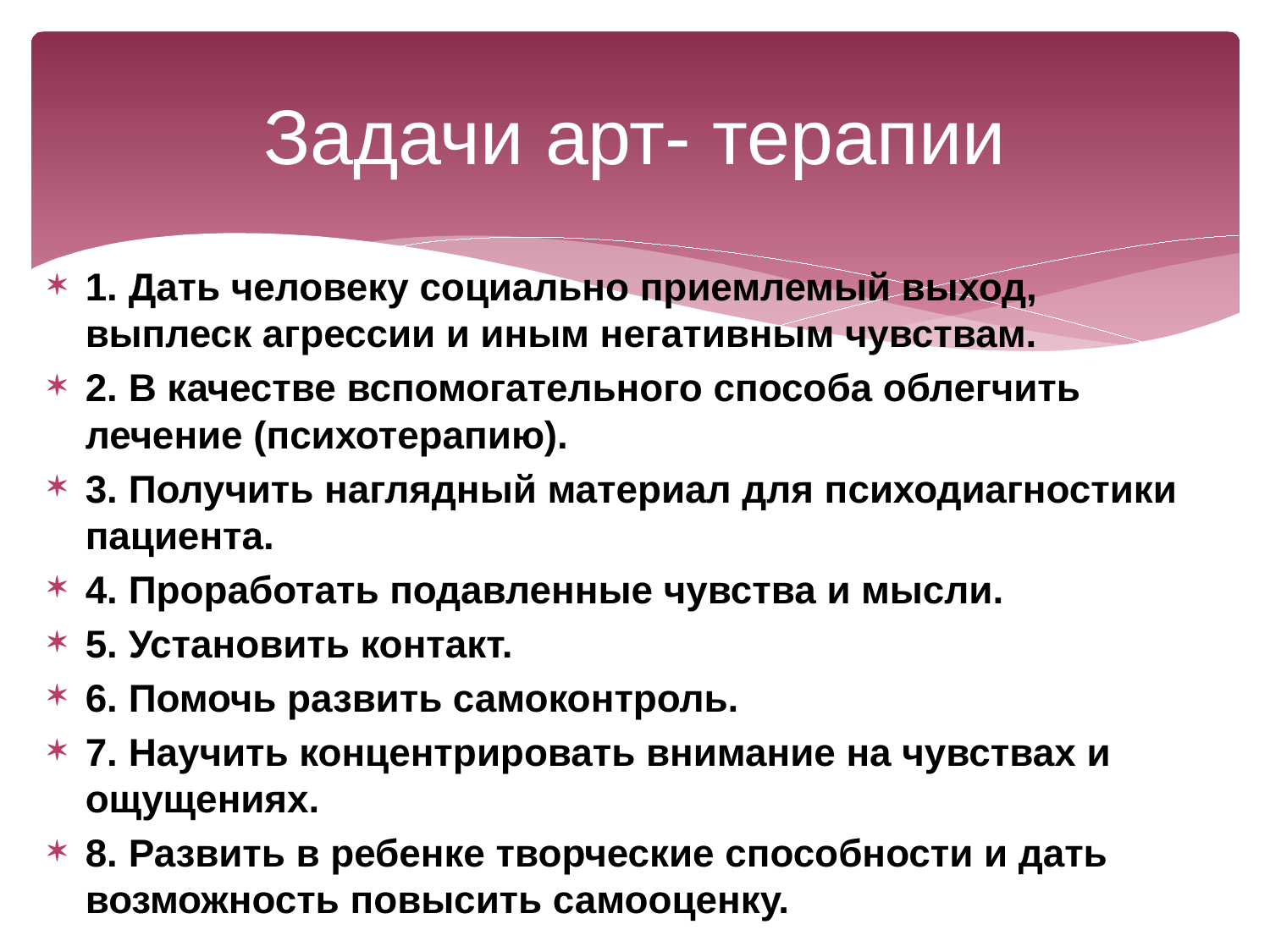

# Задачи арт- терапии
1. Дать человеку социально приемлемый выход, выплеск агрессии и иным негативным чувствам.
2. В качестве вспомогательного способа облегчить лечение (психотерапию).
3. Получить наглядный материал для психодиагностики пациента.
4. Проработать подавленные чувства и мысли.
5. Установить контакт.
6. Помочь развить самоконтроль.
7. Научить концентрировать внимание на чувствах и ощущениях.
8. Развить в ребенке творческие способности и дать возможность повысить самооценку.